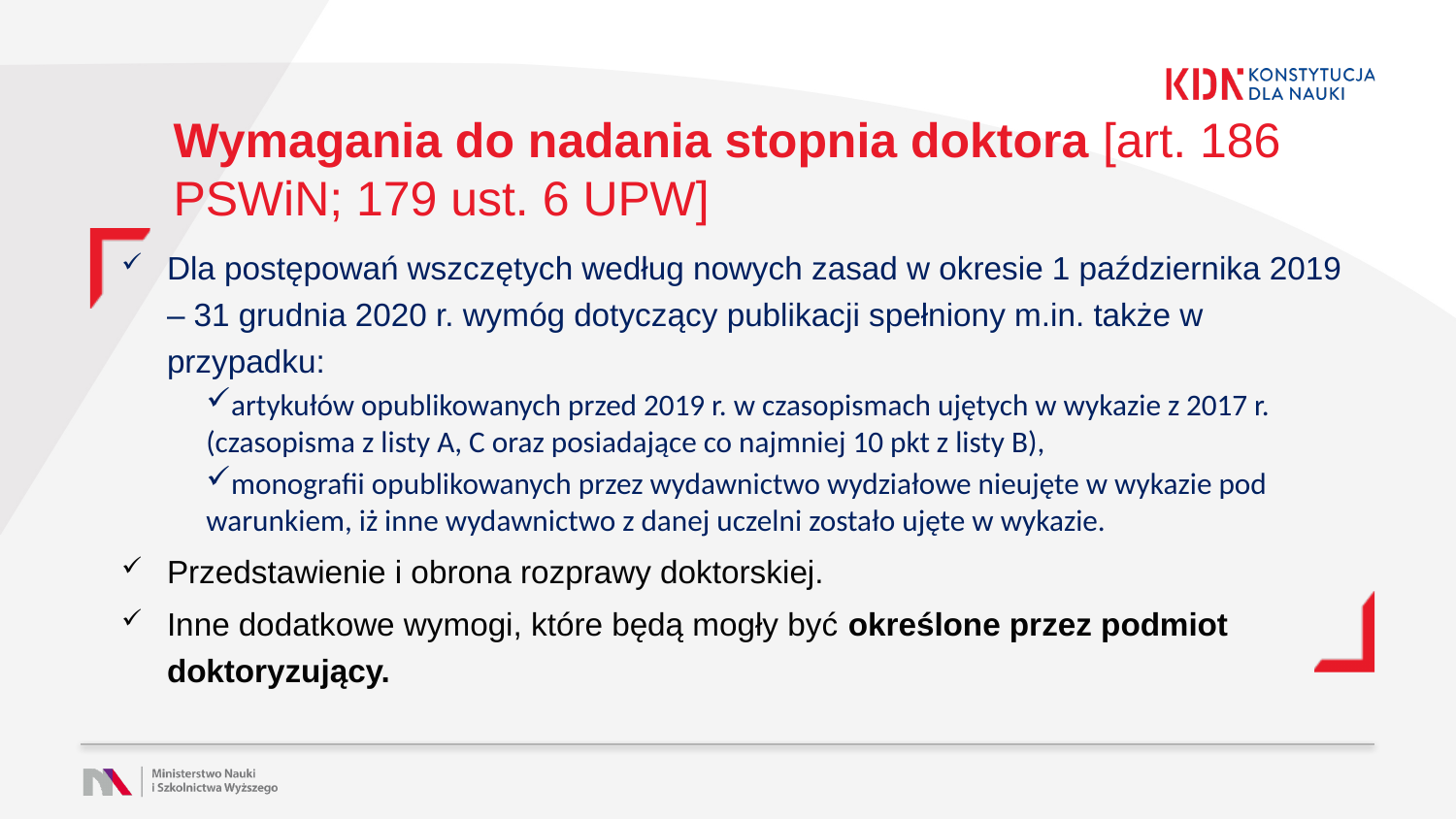

# Wymagania do nadania stopnia doktora [art. 186 PSWiN; 179 ust. 6 UPW]
Dla postępowań wszczętych według nowych zasad w okresie 1 października 2019 – 31 grudnia 2020 r. wymóg dotyczący publikacji spełniony m.in. także w przypadku:
artykułów opublikowanych przed 2019 r. w czasopismach ujętych w wykazie z 2017 r. (czasopisma z listy A, C oraz posiadające co najmniej 10 pkt z listy B),
monografii opublikowanych przez wydawnictwo wydziałowe nieujęte w wykazie pod warunkiem, iż inne wydawnictwo z danej uczelni zostało ujęte w wykazie.
Przedstawienie i obrona rozprawy doktorskiej.
Inne dodatkowe wymogi, które będą mogły być określone przez podmiot doktoryzujący.